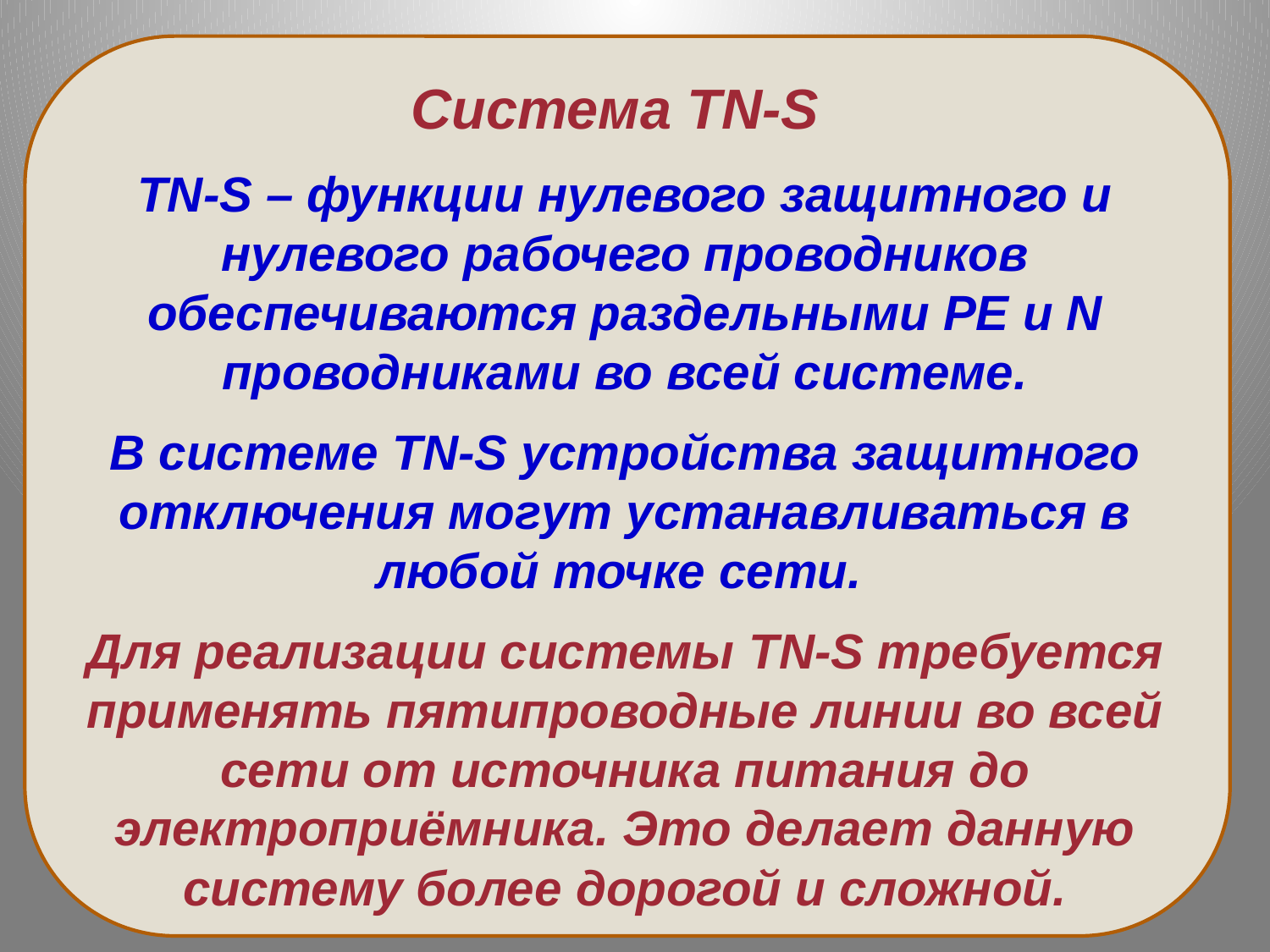

Система TN-S
TN-S – функции нулевого защитного и нулевого рабочего проводников обеспечиваются раздельными PE и N проводниками во всей системе.

В системе TN-S устройства защитного отключения могут устанавливаться в любой точке сети.

Для реализации системы TN-S требуется применять пятипроводные линии во всей сети от источника питания до электроприёмника. Это делает данную систему более дорогой и сложной.